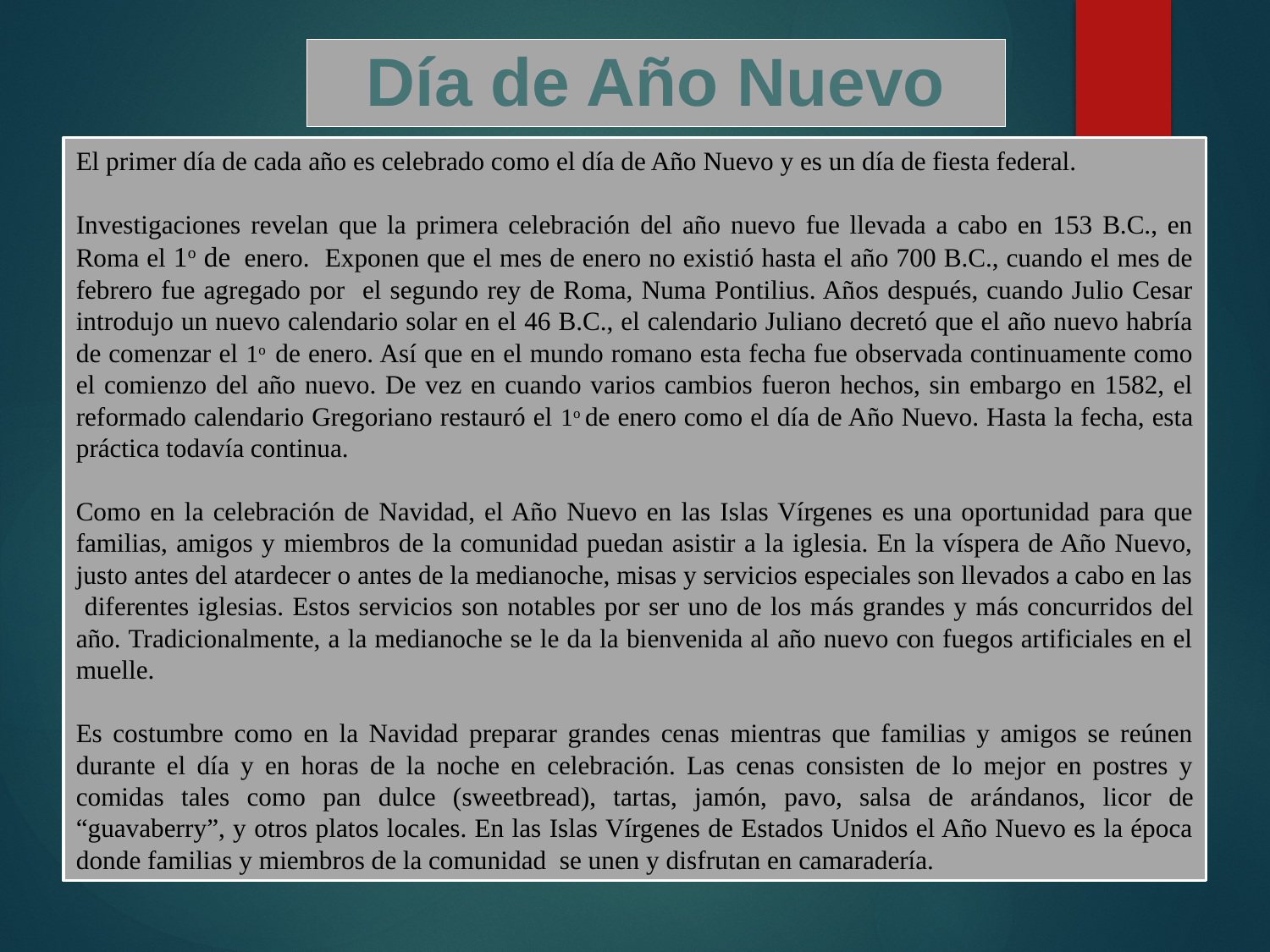

Día de Año Nuevo
El primer día de cada año es celebrado como el día de Año Nuevo y es un día de fiesta federal.

Investigaciones revelan que la primera celebración del año nuevo fue llevada a cabo en 153 B.C., en Roma el 1o de  enero.  Exponen que el mes de enero no existió hasta el año 700 B.C., cuando el mes de febrero fue agregado por  el segundo rey de Roma, Numa Pontilius. Años después, cuando Julio Cesar introdujo un nuevo calendario solar en el 46 B.C., el calendario Juliano decretó que el año nuevo habría de comenzar el 1o  de enero. Así que en el mundo romano esta fecha fue observada continuamente como el comienzo del año nuevo. De vez en cuando varios cambios fueron hechos, sin embargo en 1582, el reformado calendario Gregoriano restauró el 1o de enero como el día de Año Nuevo. Hasta la fecha, esta práctica todavía continua.

Como en la celebración de Navidad, el Año Nuevo en las Islas Vírgenes es una oportunidad para que familias, amigos y miembros de la comunidad puedan asistir a la iglesia. En la víspera de Año Nuevo, justo antes del atardecer o antes de la medianoche, misas y servicios especiales son llevados a cabo en las  diferentes iglesias. Estos servicios son notables por ser uno de los más grandes y más concurridos del año. Tradicionalmente, a la medianoche se le da la bienvenida al año nuevo con fuegos artificiales en el muelle.

Es costumbre como en la Navidad preparar grandes cenas mientras que familias y amigos se reúnen durante el día y en horas de la noche en celebración. Las cenas consisten de lo mejor en postres y comidas tales como pan dulce (sweetbread), tartas, jamón, pavo, salsa de arándanos, licor de “guavaberry”, y otros platos locales. En las Islas Vírgenes de Estados Unidos el Año Nuevo es la época donde familias y miembros de la comunidad  se unen y disfrutan en camaradería.